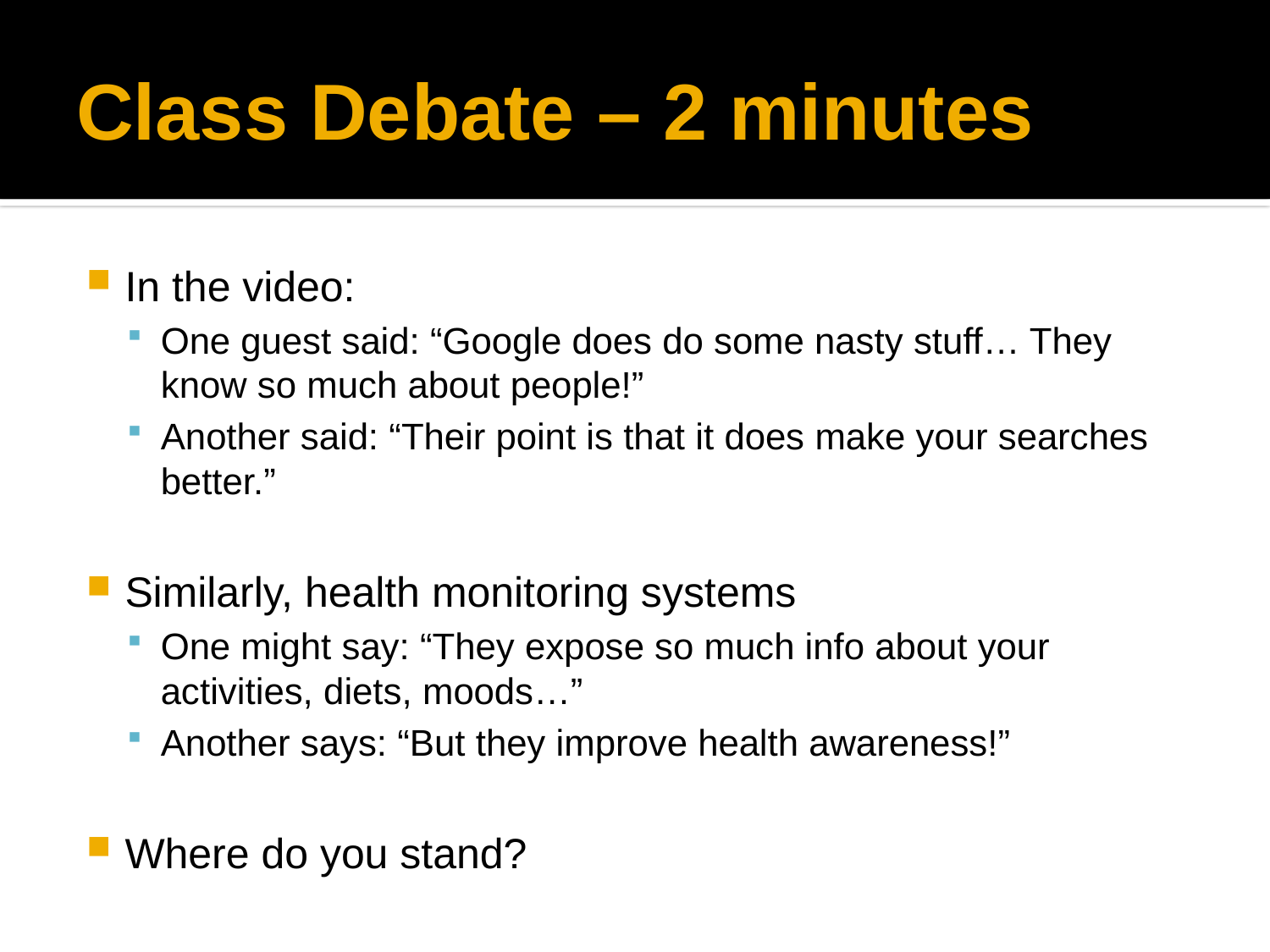

# Class Debate – 2 minutes
In the video:
One guest said: “Google does do some nasty stuff… They know so much about people!”
Another said: “Their point is that it does make your searches better.”

Similarly, health monitoring systems
One might say: “They expose so much info about your activities, diets, moods…”
Another says: “But they improve health awareness!”

Where do you stand?